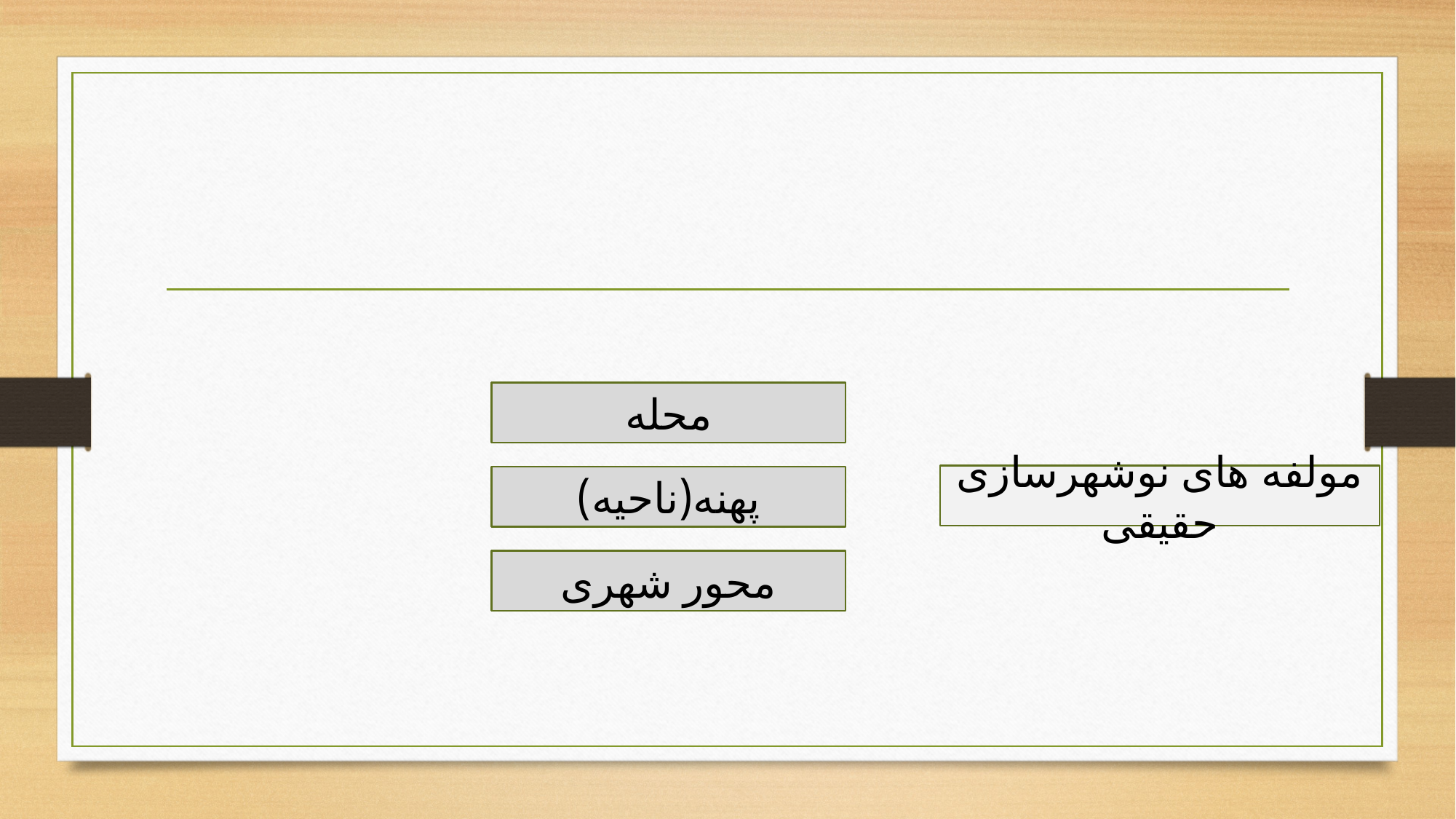

#

محله
مولفه های نوشهرسازی حقیقی
پهنه(ناحیه)
محور شهری